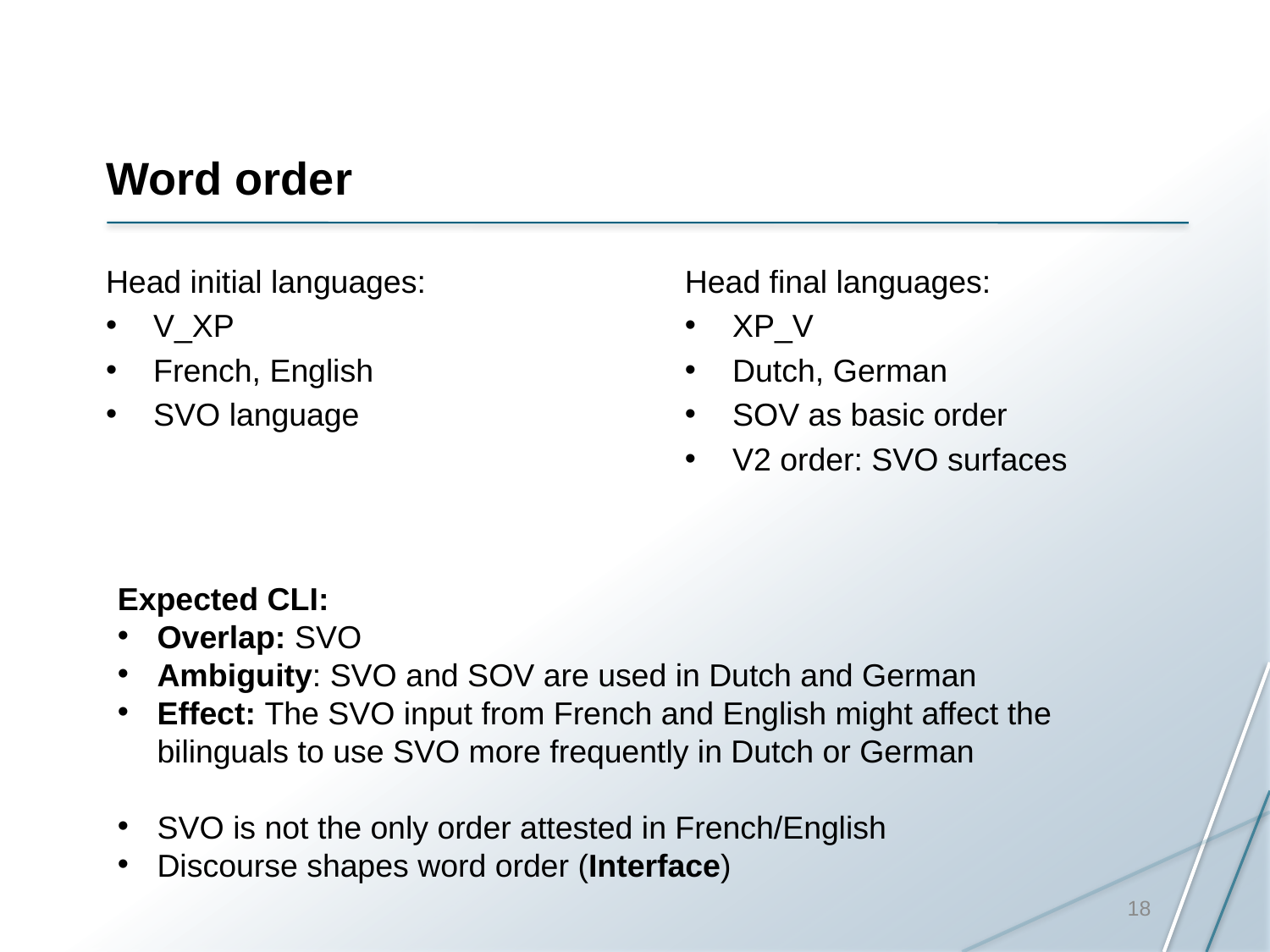

# Word order
Head final languages:
XP_V
Dutch, German
SOV as basic order
V2 order: SVO surfaces
Head initial languages:
V_XP
French, English
SVO language

Expected CLI:
Overlap: SVO
Ambiguity: SVO and SOV are used in Dutch and German
Effect: The SVO input from French and English might affect the bilinguals to use SVO more frequently in Dutch or German

SVO is not the only order attested in French/English
Discourse shapes word order (Interface)
18